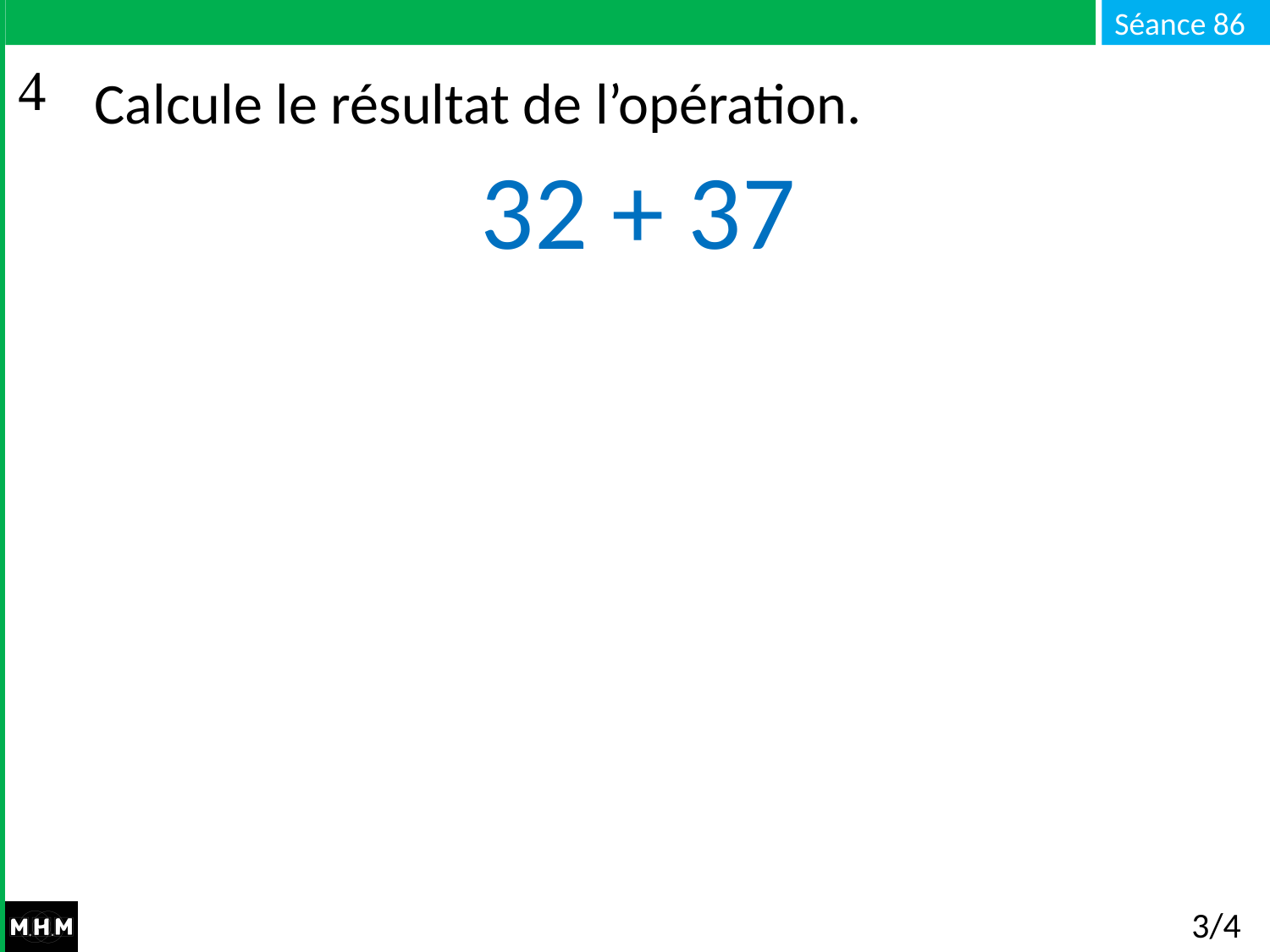

# Calcule le résultat de l’opération.
32 + 37
3/4